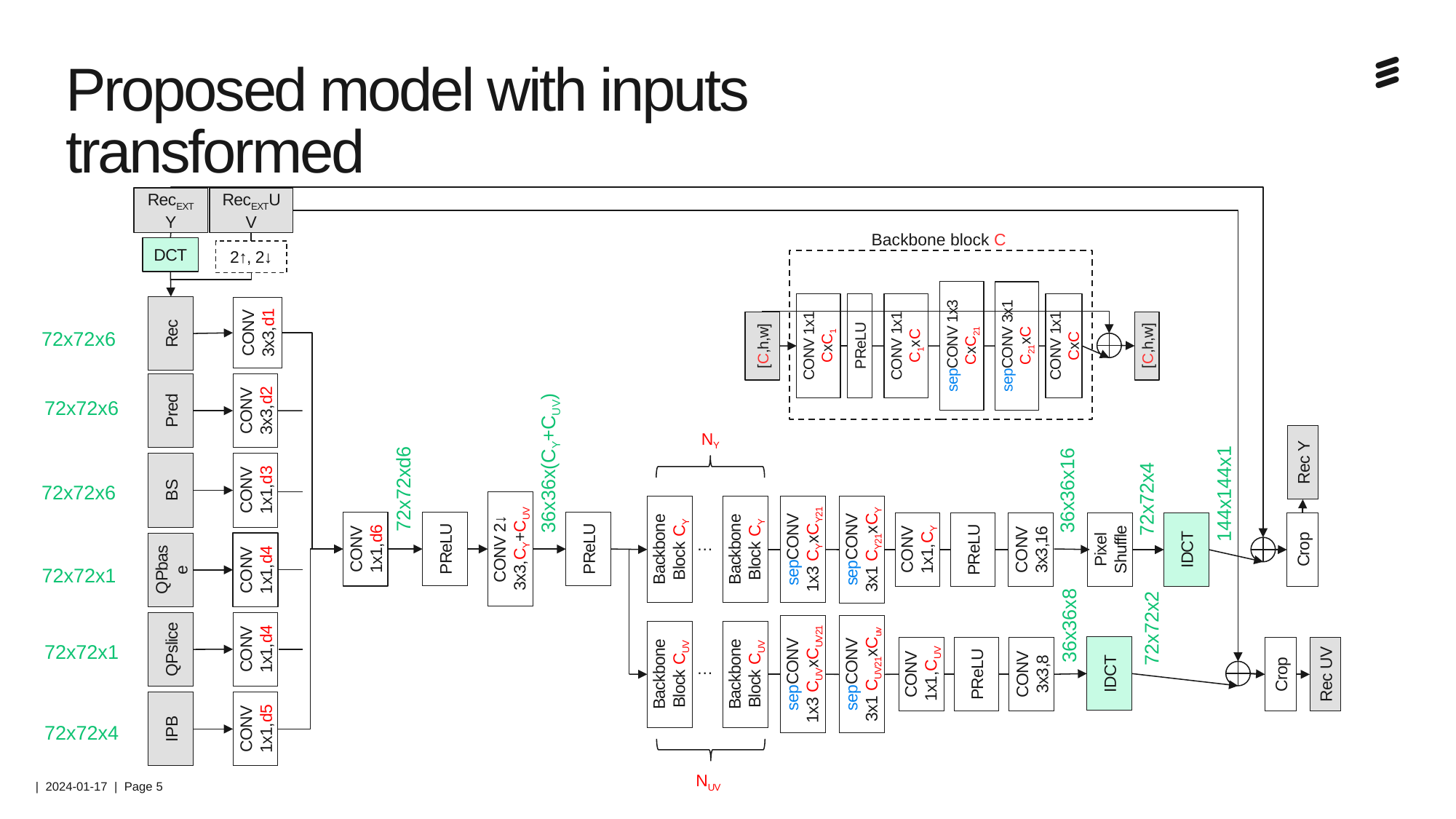

# Proposed model with inputs transformed
RecEXTY
RecEXTUV
Backbone block C

CONV 1x1
CxC1
CONV 1x1
C1xC
sepCONV 1x3
CxC21
sepCONV 3x1
C21xC
CONV 1x1
CxC
[C,h,w]

PReLU
[C,h,w]
DCT
2↑, 2↓
CONV
3x3,d1
Rec
72x72x6
Pred
CONV
3x3,d2
72x72x6

NY
36x36x(CY+CUV)
Rec Y
BS
CONV
1x1,d3
72x72xd6
36x36x16
72x72x6
144x144x1
72x72x4
…
CONV 2↓
3x3,CY+CUV
PReLU
CONV
1x1,d6
PReLU
Backbone
Block CY
Backbone
Block CY
sepCONV
1x3 CYxCY21
sepCONV
3x1 CY21xCY
CONV
1x1,CY
PReLU
CONV
3x3,16
Pixel
Shuffle
IDCT
Crop

QPbase
CONV
1x1,d4
72x72x1
36x36x8
72x72x2
CONV
1x1,d4
QPslice
72x72x1
…
IDCT
PReLU
CONV
3x3,8
CONV
1x1,CUV
Backbone
Block CUV
Backbone
Block CUV
sepCONV
1x3 CUVxCUV21
sepCONV
3x1 CUV21xCuv
Rec UV
Crop

IPB
CONV
1x1,d5
72x72x4
NUV